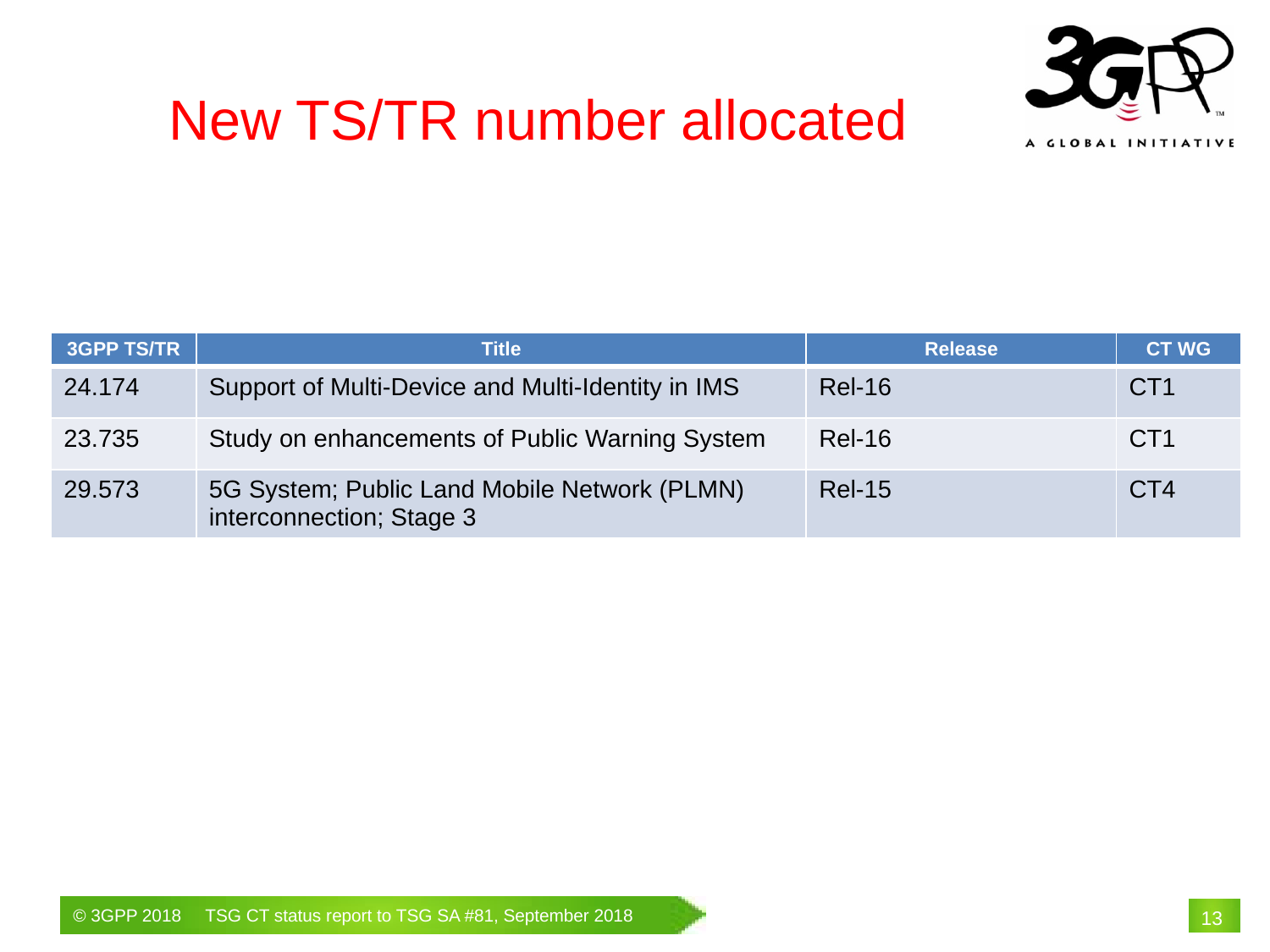

New TS/TR number allocated

| 3GPP TS/TR | Title | Release | CT WG |
| --- | --- | --- | --- |
| 24.174 | Support of Multi-Device and Multi-Identity in IMS | Rel-16 | CT1 |
| 23.735 | Study on enhancements of Public Warning System | Rel-16 | CT1 |
| 29.573 | 5G System; Public Land Mobile Network (PLMN) interconnection; Stage 3 | Rel-15 | CT4 |

# 13